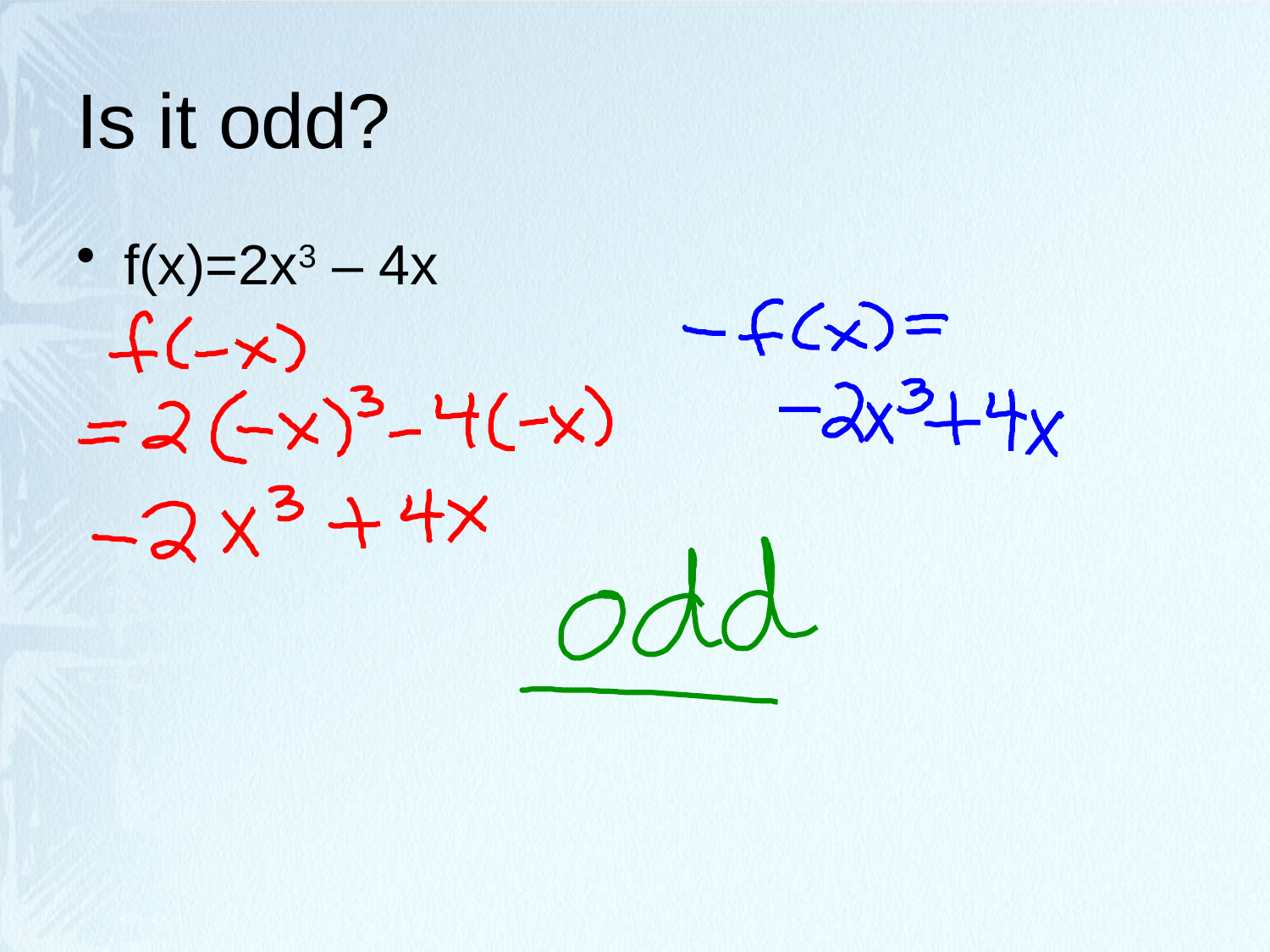

# Is it odd?
f(x)=2x3 – 4x